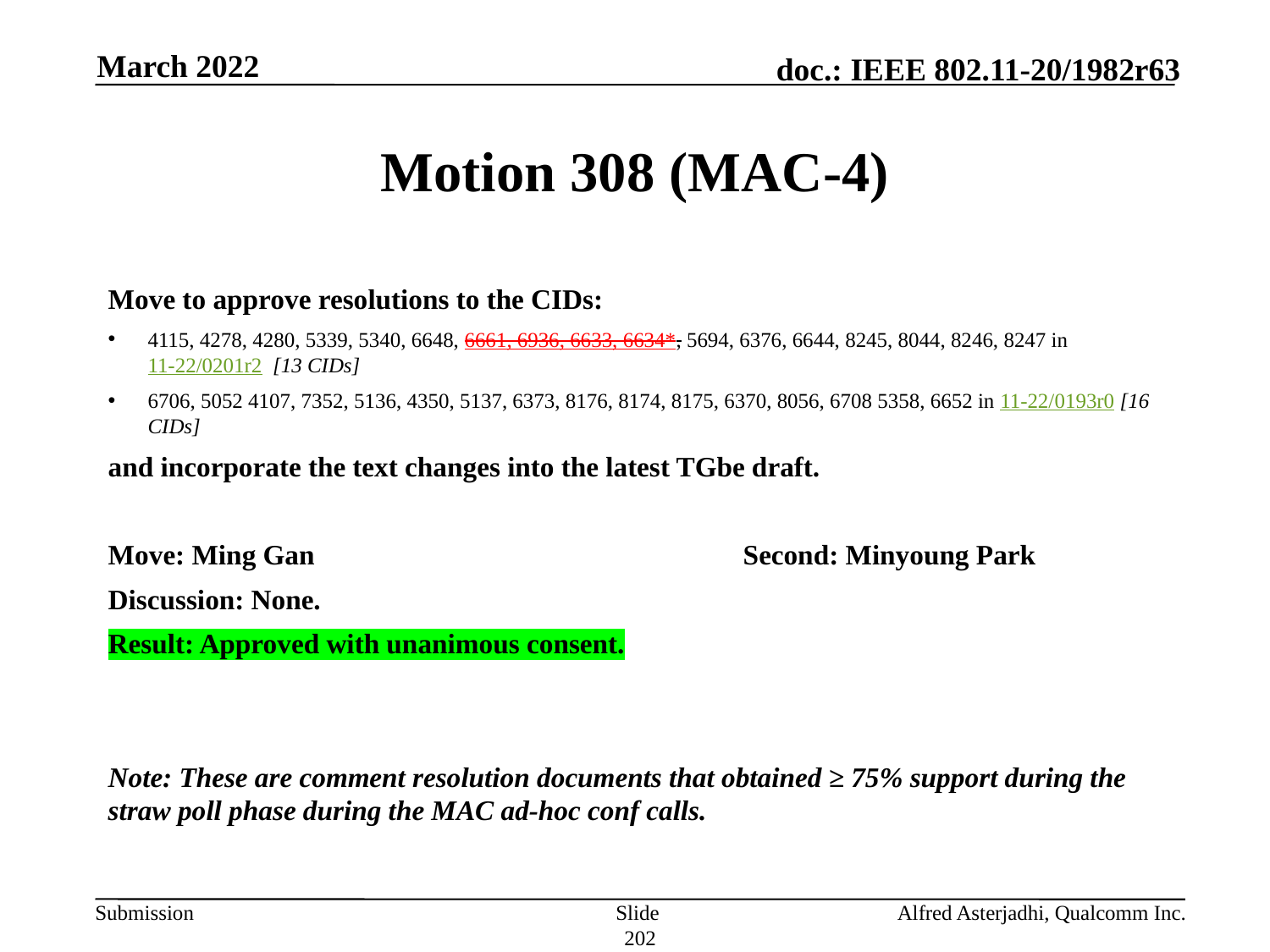

March 2022
# Motion 308 (MAC-4)
Move to approve resolutions to the CIDs:
4115, 4278, 4280, 5339, 5340, 6648, 6661, 6936, 6633, 6634*, 5694, 6376, 6644, 8245, 8044, 8246, 8247 in 11-22/0201r2  [13 CIDs]
6706, 5052 4107, 7352, 5136, 4350, 5137, 6373, 8176, 8174, 8175, 6370, 8056, 6708 5358, 6652 in 11-22/0193r0 [16 CIDs]
and incorporate the text changes into the latest TGbe draft.

Move: Ming Gan				Second: Minyoung Park
Discussion: None.
Result: Approved with unanimous consent.

Note: These are comment resolution documents that obtained ≥ 75% support during the straw poll phase during the MAC ad-hoc conf calls.
Slide 202
Alfred Asterjadhi, Qualcomm Inc.